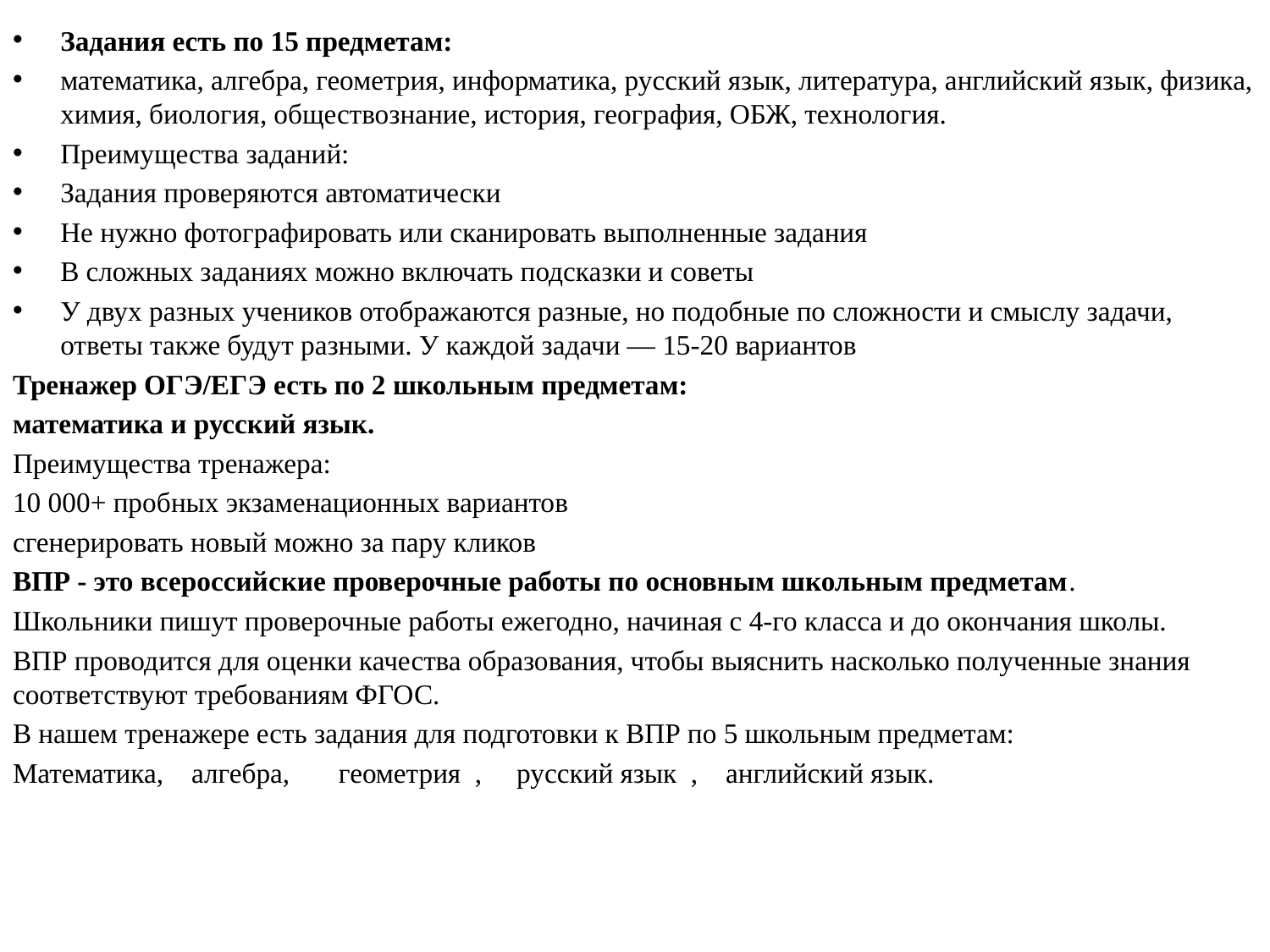

Задания есть по 15 предметам:
математика, алгебра, геометрия, информатика, русский язык, литература, английский язык, физика, химия, биология, обществознание, история, география, ОБЖ, технология.
Преимущества заданий:
Задания проверяются автоматически
Не нужно фотографировать или сканировать выполненные задания
В сложных заданиях можно включать подсказки и советы
У двух разных учеников отображаются разные, но подобные по сложности и смыслу задачи, ответы также будут разными. У каждой задачи — 15-20 вариантов
Тренажер ОГЭ/ЕГЭ есть по 2 школьным предметам:
математика и русский язык.
Преимущества тренажера:
10 000+ пробных экзаменационных вариантов
сгенерировать новый можно за пару кликов
ВПР - это всероссийские проверочные работы по основным школьным предметам.
Школьники пишут проверочные работы ежегодно, начиная с 4-го класса и до окончания школы.
ВПР проводится для оценки качества образования, чтобы выяснить насколько полученные знания соответствуют требованиям ФГОС.
В нашем тренажере есть задания для подготовки к ВПР по 5 школьным предметам:
Математика,    алгебра,       геометрия  ,     русский язык  ,    английский язык.